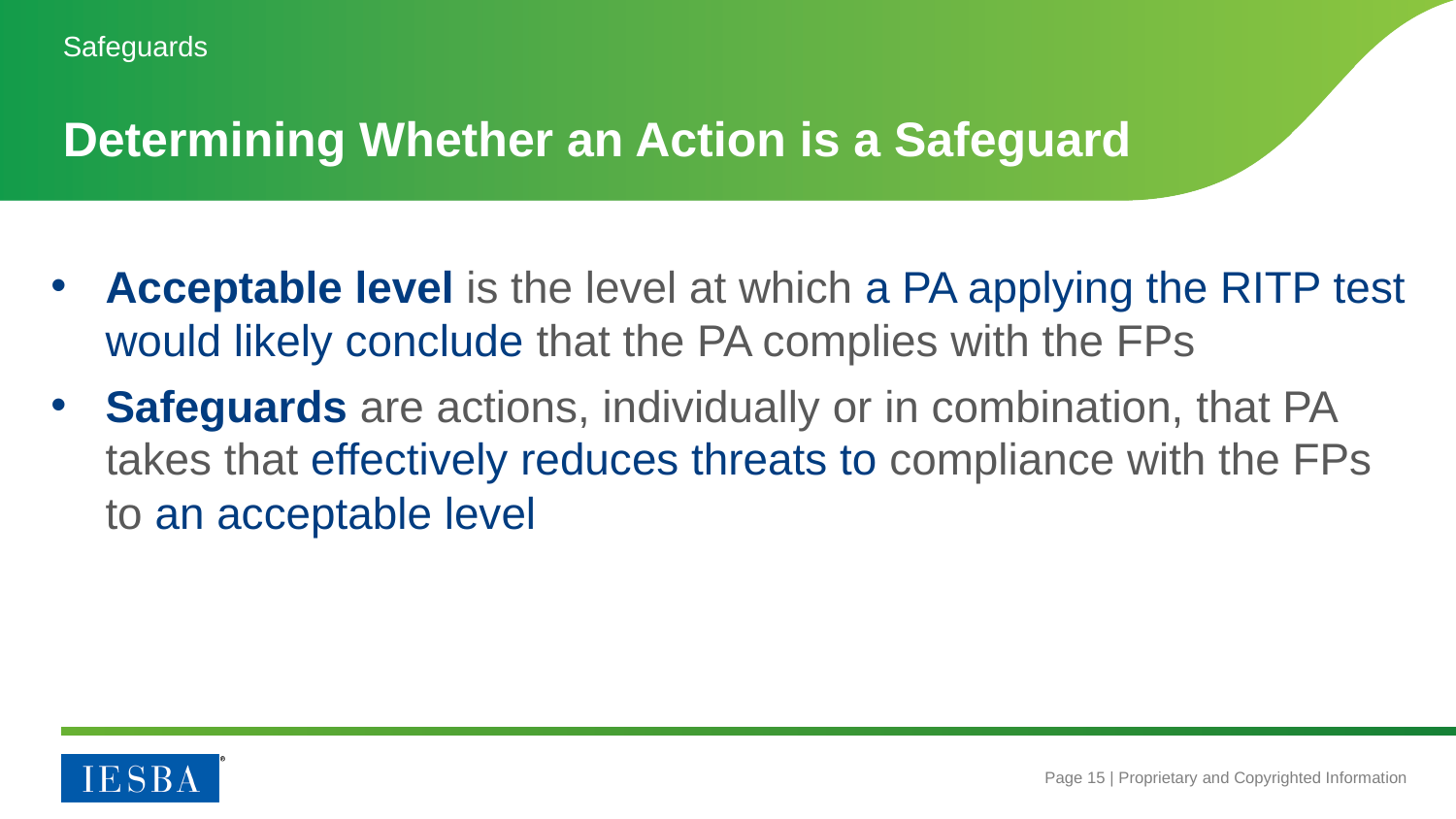

Safeguards
Determining Whether an Action is a Safeguard
Acceptable level is the level at which a PA applying the RITP test would likely conclude that the PA complies with the FPs
Safeguards are actions, individually or in combination, that PA takes that effectively reduces threats to compliance with the FPs to an acceptable level